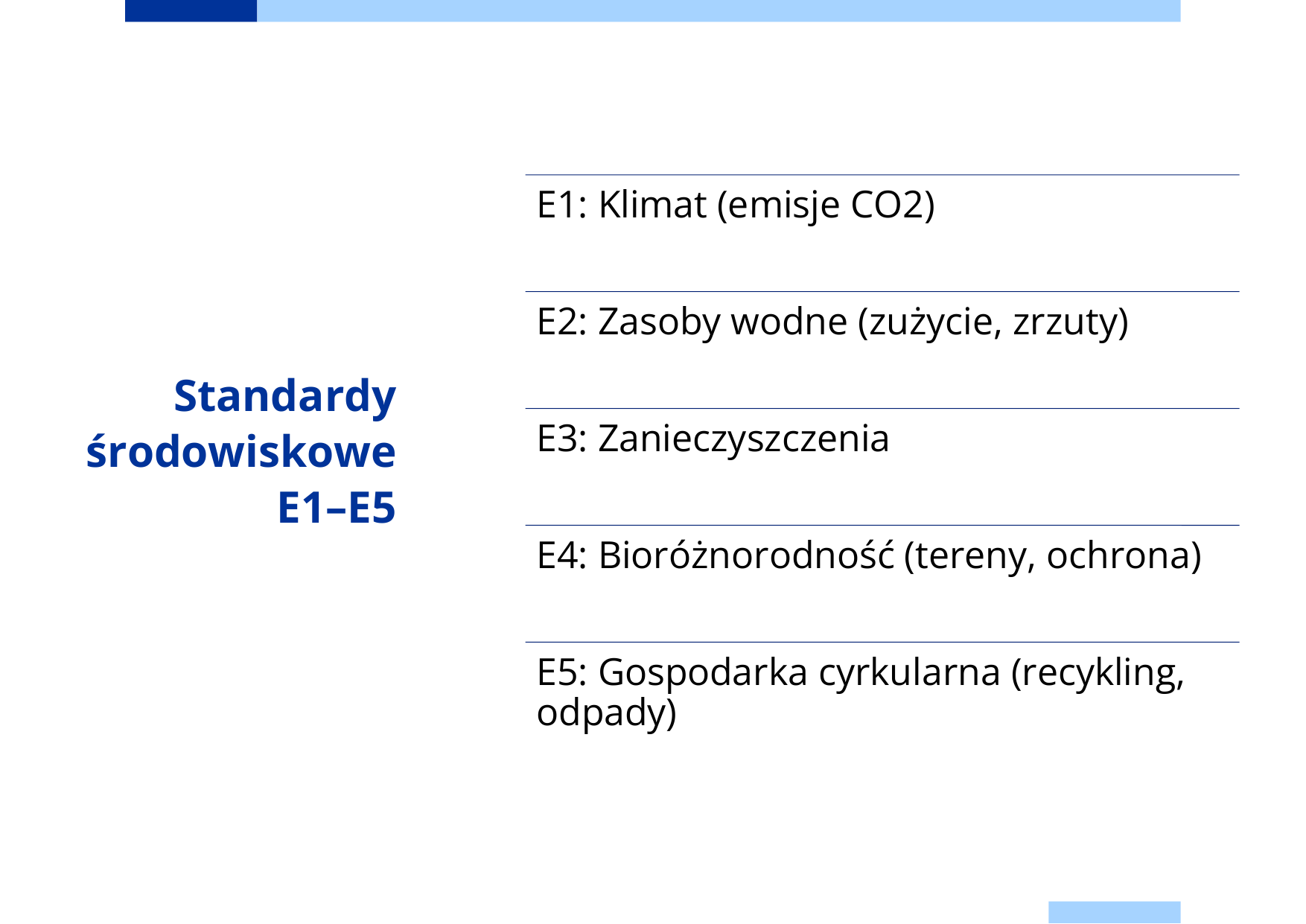

E1: Klimat (emisje CO2)
E2: Zasoby wodne (zużycie, zrzuty)
E3: Zanieczyszczenia
E4: Bioróżnorodność (tereny, ochrona)
E5: Gospodarka cyrkularna (recykling, odpady)
# Standardy środowiskowe E1–E5